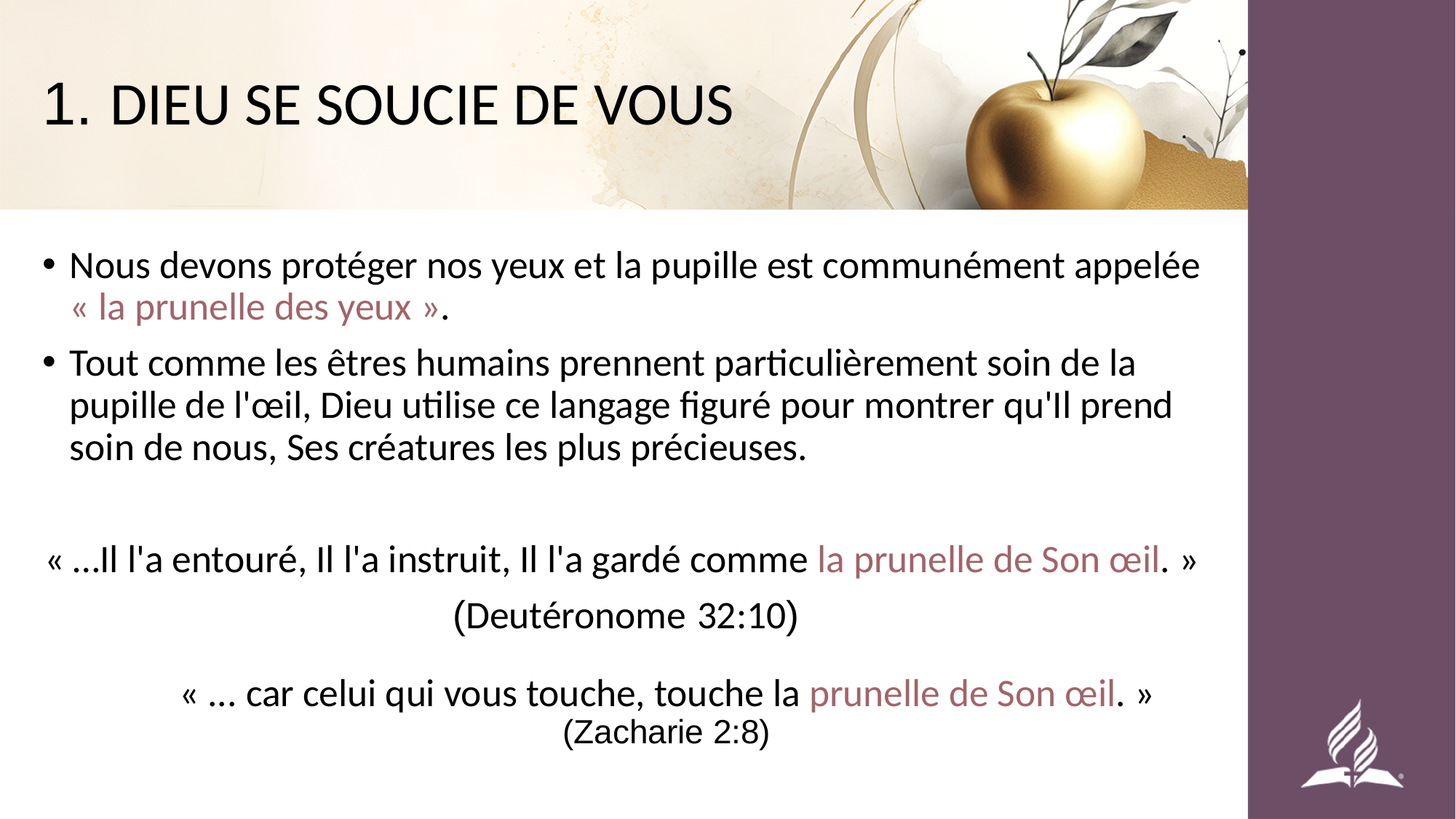

# 1. DIEU SE SOUCIE DE VOUS
Nous devons protéger nos yeux et la pupille est communément appelée « la prunelle des yeux ».
Tout comme les êtres humains prennent particulièrement soin de la pupille de l'œil, Dieu utilise ce langage figuré pour montrer qu'Il prend soin de nous, Ses créatures les plus précieuses.

« …Il l'a entouré, Il l'a instruit, Il l'a gardé comme la prunelle de Son œil. »
(Deutéronome 32:10)

« ... car celui qui vous touche, touche la prunelle de Son œil. »
(Zacharie 2:8)